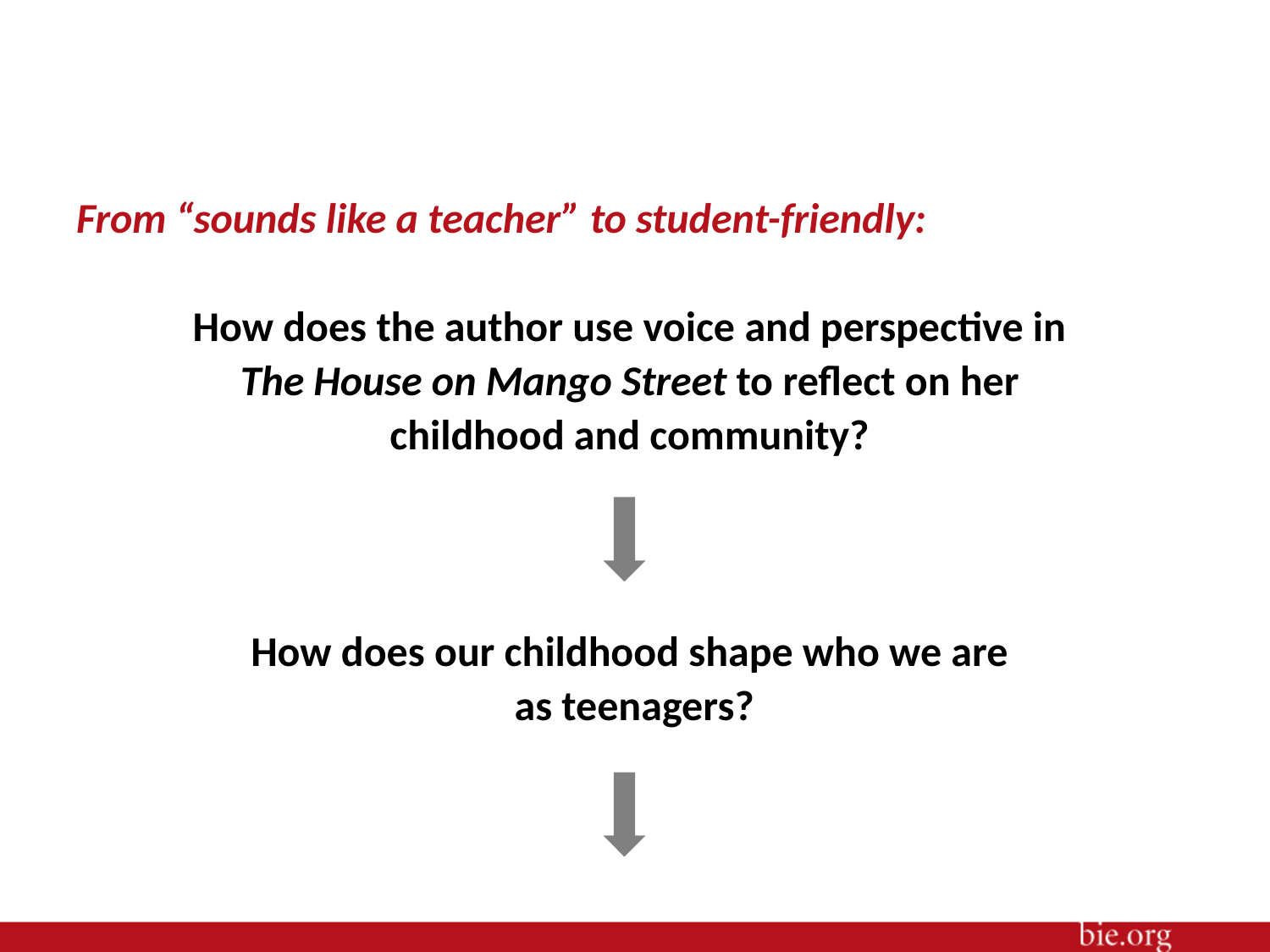

From “sounds like a teacher” to student-friendly:

How does the author use voice and perspective in
 The House on Mango Street to reflect on her
childhood and community?

How does our childhood shape who we are
 as teenagers?